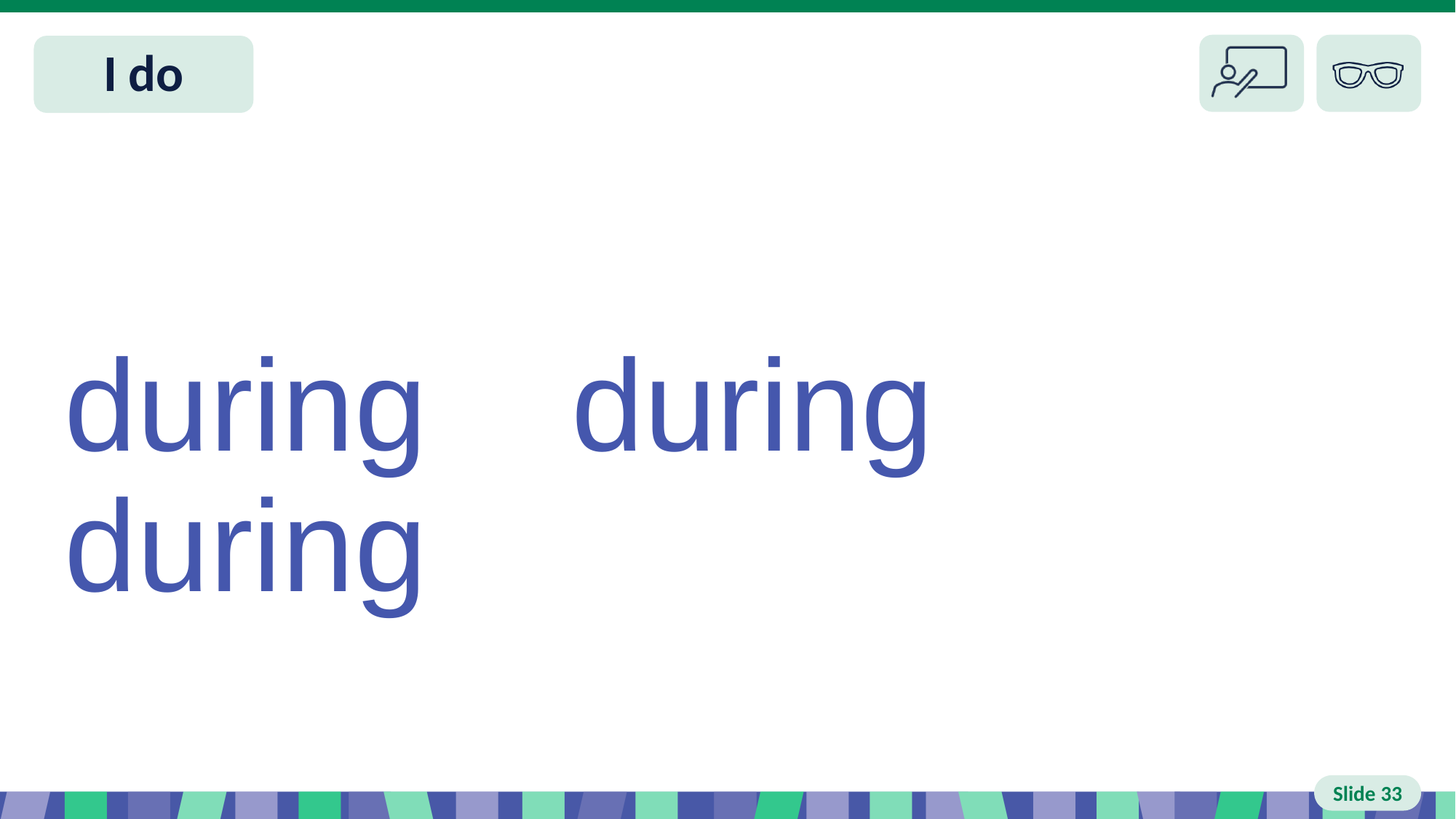

Slide 33 I do
during    during    during